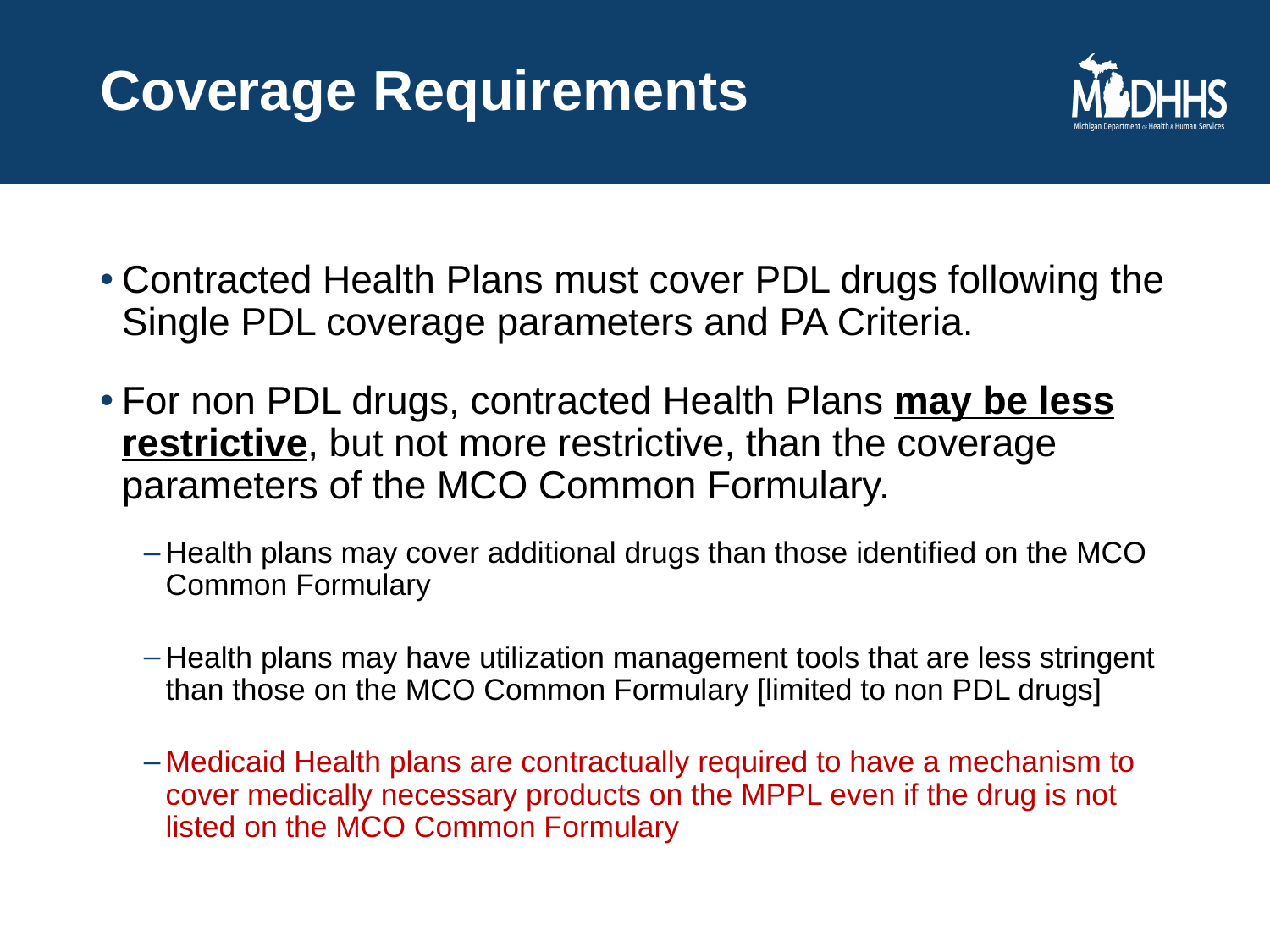

# Coverage Requirements
Contracted Health Plans must cover PDL drugs following the Single PDL coverage parameters and PA Criteria.

For non PDL drugs, contracted Health Plans may be less restrictive, but not more restrictive, than the coverage parameters of the MCO Common Formulary.

Health plans may cover additional drugs than those identified on the MCO Common Formulary

Health plans may have utilization management tools that are less stringent than those on the MCO Common Formulary [limited to non PDL drugs]

Medicaid Health plans are contractually required to have a mechanism to cover medically necessary products on the MPPL even if the drug is not listed on the MCO Common Formulary